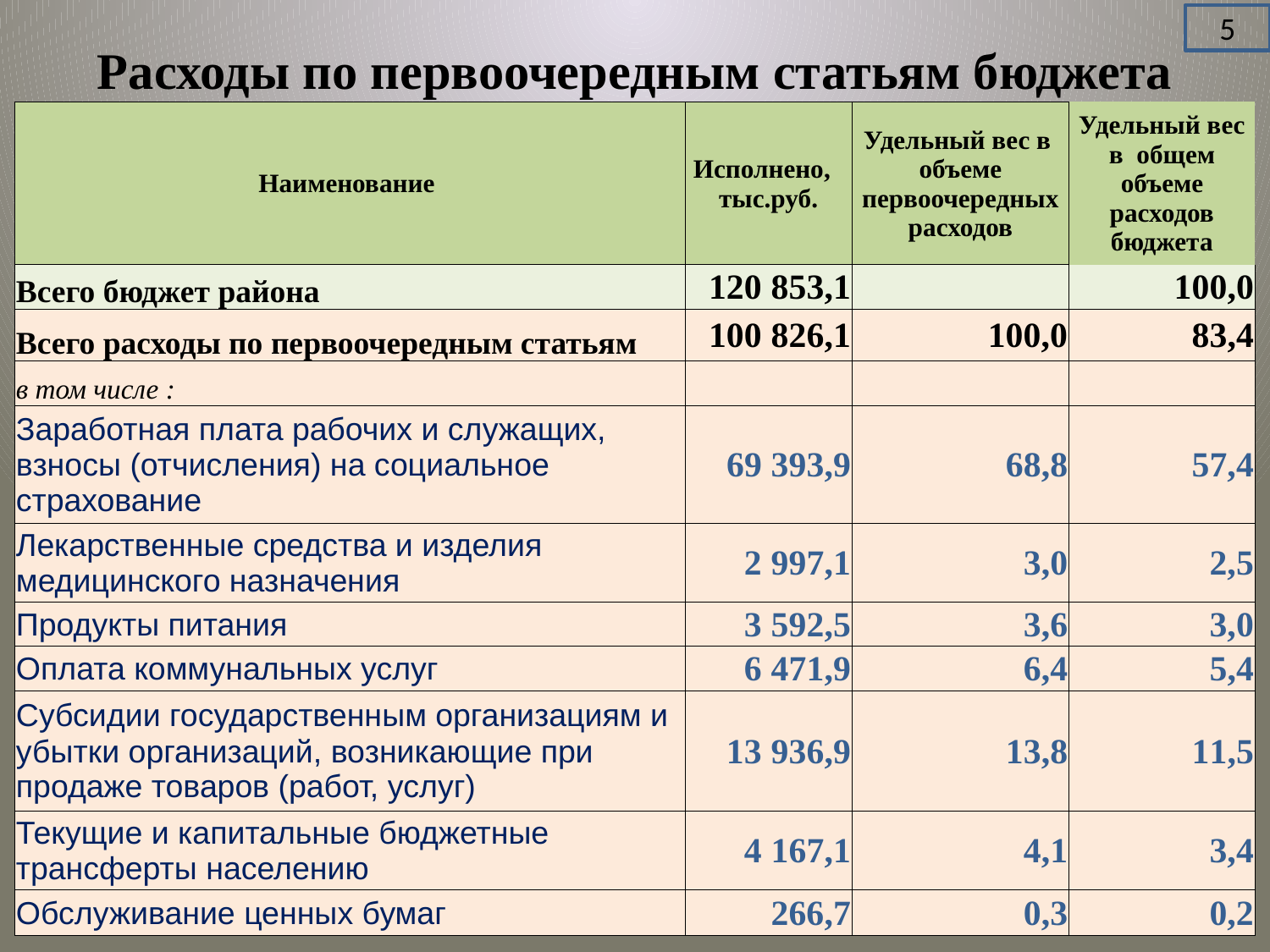

5
# Расходы по первоочередным статьям бюджета
| Наименование | Исполнено, тыс.руб. | Удельный вес в объеме первоочередных расходов | Удельный вес в общем объеме расходов бюджета |
| --- | --- | --- | --- |
| Всего бюджет района | 120 853,1 |  | 100,0 |
| Всего расходы по первоочередным статьям | 100 826,1 | 100,0 | 83,4 |
| в том числе : |  |  |  |
| Заработная плата рабочих и служащих, взносы (отчисления) на социальное страхование | 69 393,9 | 68,8 | 57,4 |
| Лекарственные средства и изделия медицинского назначения | 2 997,1 | 3,0 | 2,5 |
| Продукты питания | 3 592,5 | 3,6 | 3,0 |
| Оплата коммунальных услуг | 6 471,9 | 6,4 | 5,4 |
| Субсидии государственным организациям и убытки организаций, возникающие при продаже товаров (работ, услуг) | 13 936,9 | 13,8 | 11,5 |
| Текущие и капитальные бюджетные трансферты населению | 4 167,1 | 4,1 | 3,4 |
| Обслуживание ценных бумаг | 266,7 | 0,3 | 0,2 |